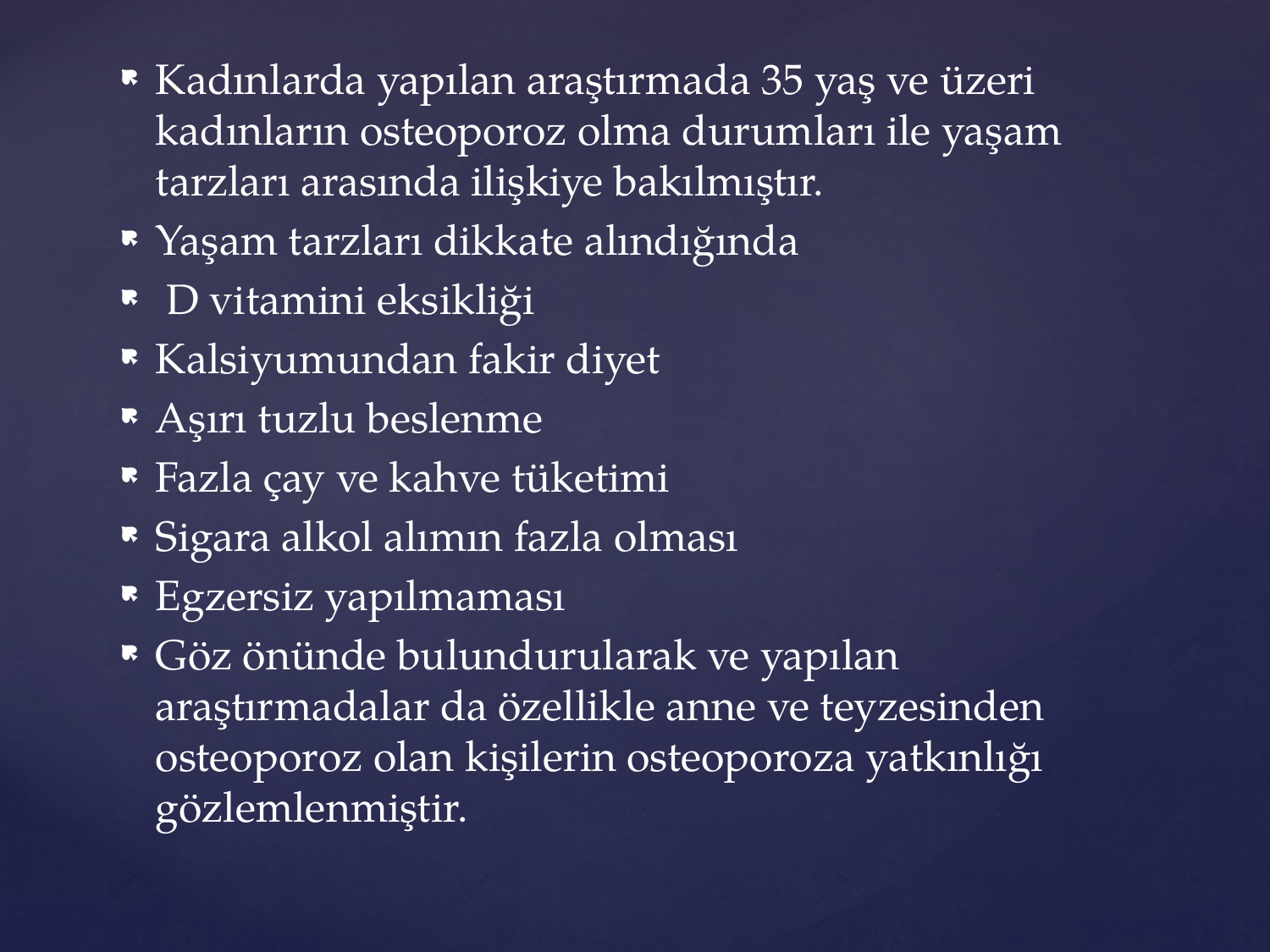

Kadınlarda yapılan araştırmada 35 yaş ve üzeri kadınların osteoporoz olma durumları ile yaşam tarzları arasında ilişkiye bakılmıştır.
Yaşam tarzları dikkate alındığında
 D vitamini eksikliği
Kalsiyumundan fakir diyet
Aşırı tuzlu beslenme
Fazla çay ve kahve tüketimi
Sigara alkol alımın fazla olması
Egzersiz yapılmaması
Göz önünde bulundurularak ve yapılan araştırmadalar da özellikle anne ve teyzesinden osteoporoz olan kişilerin osteoporoza yatkınlığı gözlemlenmiştir.